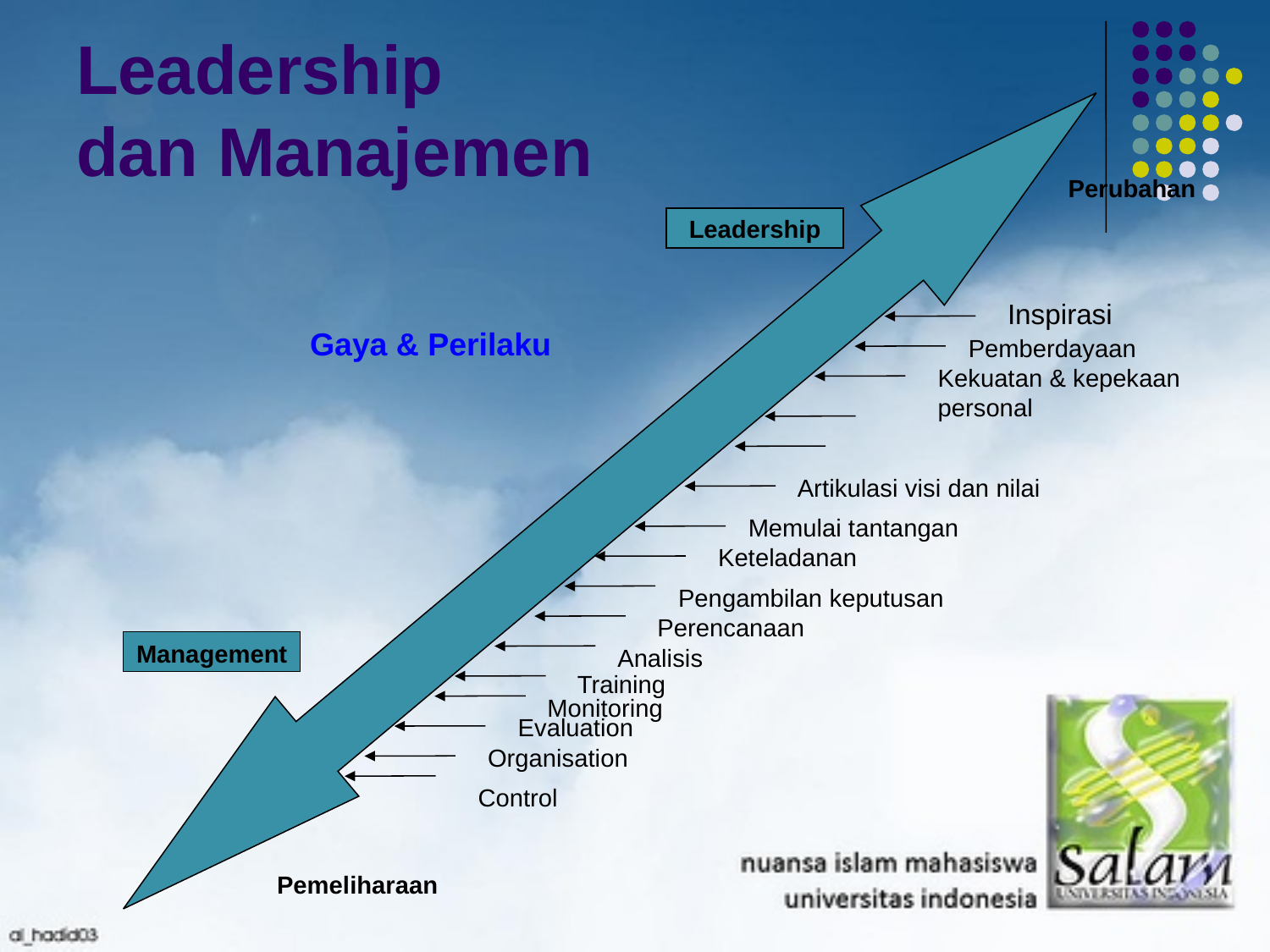

# Leadership dan Manajemen
Perubahan
Leadership
Inspirasi

Gaya & Perilaku
Pemberdayaan

Kekuatan & kepekaan
personal

Artikulasi visi dan nilai

Memulai tantangan

Keteladanan

Pengambilan keputusan

Perencanaan

Management
Analisis

Training

Monitoring

Evaluation

Organisation

Control
Pemeliharaan